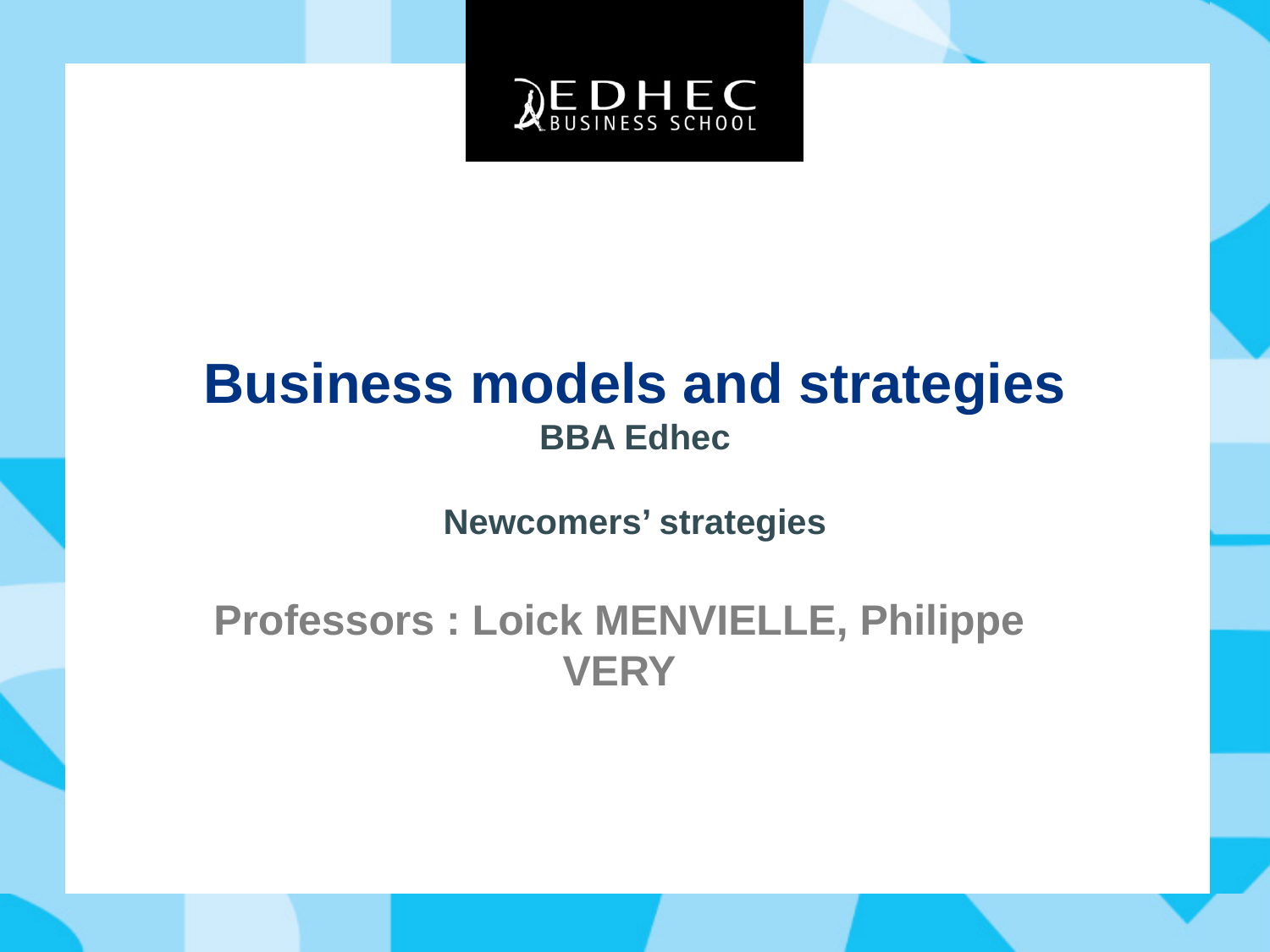

Business models and strategies
BBA Edhec
Newcomers’ strategies
Professors : Loick MENVIELLE, Philippe VERY